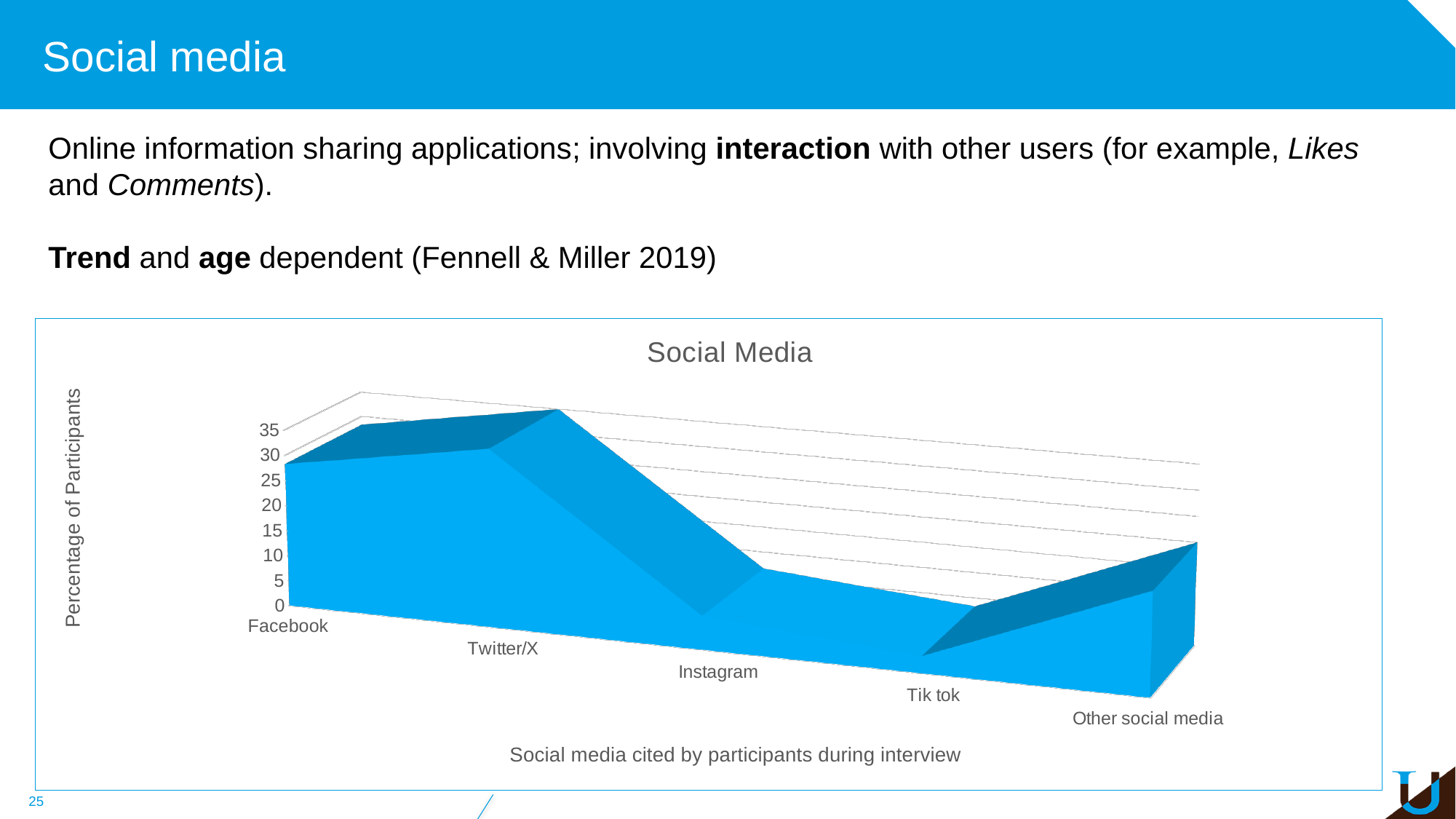

# Social media
Online information sharing applications; involving interaction with other users (for example, Likes and Comments).

Trend and age dependent (Fennell & Miller 2019)

[unsupported chart]

25